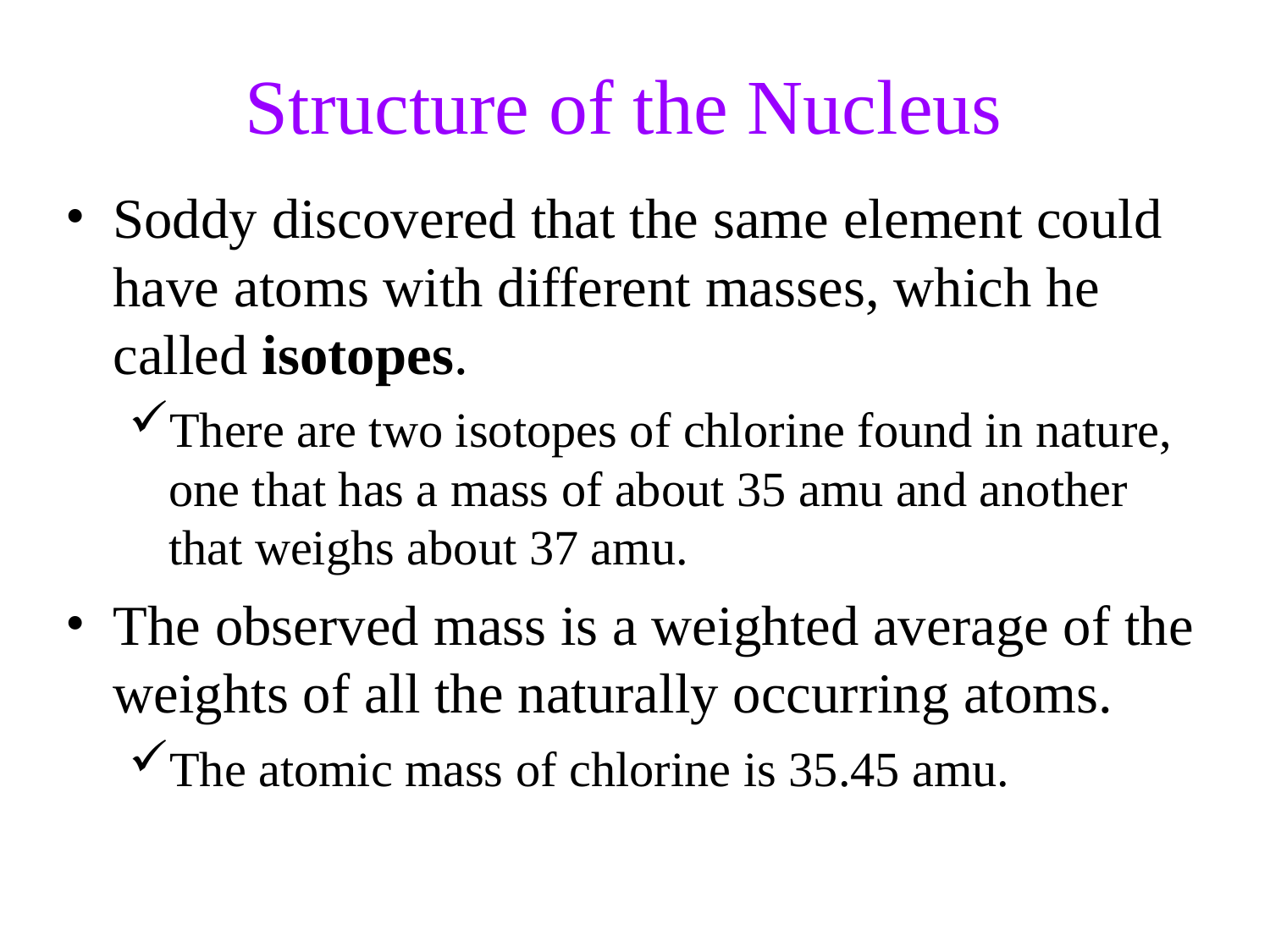

Structure of the Nucleus
Soddy discovered that the same element could have atoms with different masses, which he called isotopes.
There are two isotopes of chlorine found in nature, one that has a mass of about 35 amu and another that weighs about 37 amu.
The observed mass is a weighted average of the weights of all the naturally occurring atoms.
The atomic mass of chlorine is 35.45 amu.